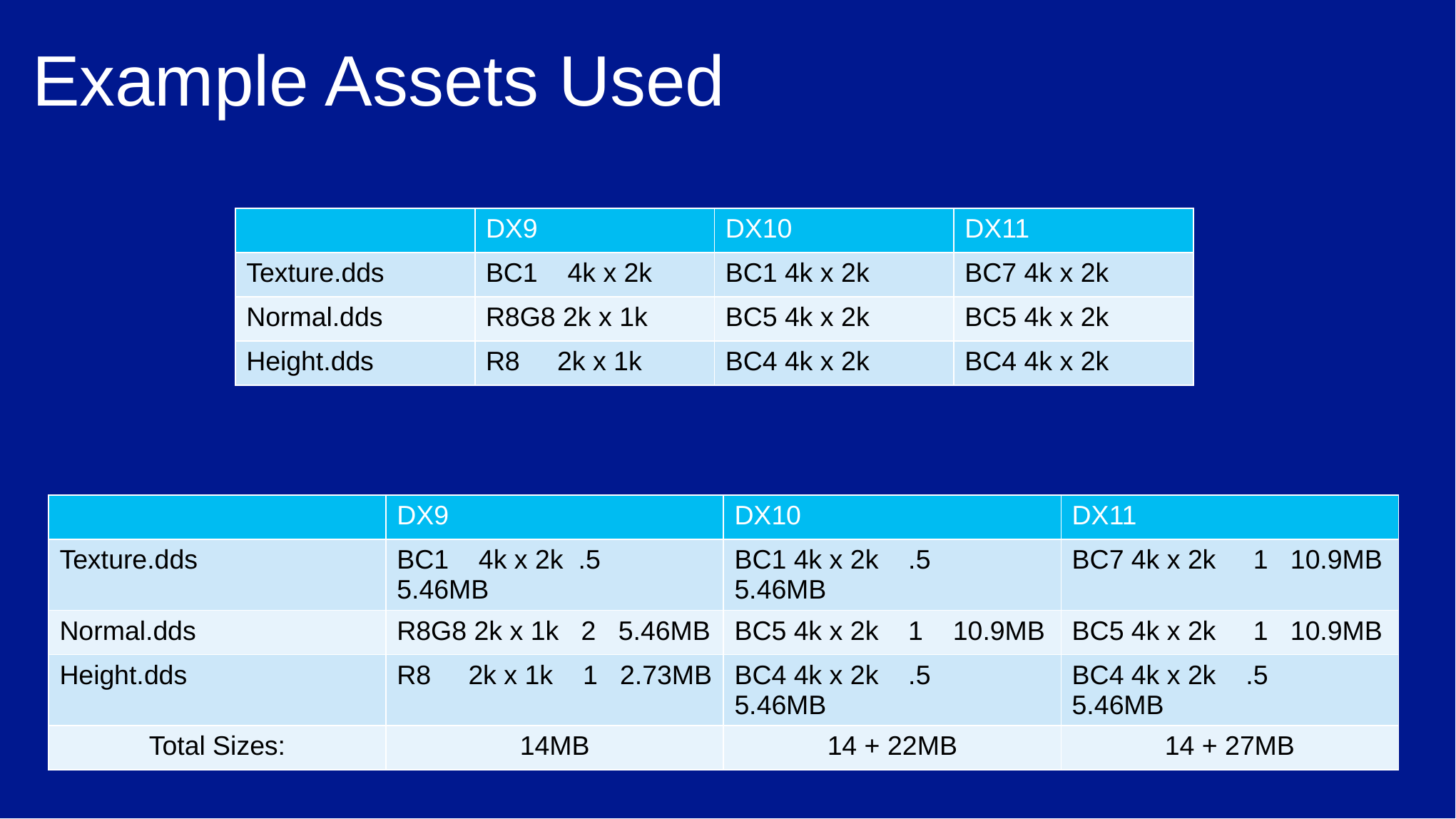

# Example Assets Used
|  | DX9 | DX10 | DX11 |
| --- | --- | --- | --- |
| Texture.dds | BC1 4k x 2k | BC1 4k x 2k | BC7 4k x 2k |
| Normal.dds | R8G8 2k x 1k | BC5 4k x 2k | BC5 4k x 2k |
| Height.dds | R8 2k x 1k | BC4 4k x 2k | BC4 4k x 2k |
|  | DX9 | DX10 | DX11 |
| --- | --- | --- | --- |
| Texture.dds | BC1 4k x 2k .5 5.46MB | BC1 4k x 2k .5 5.46MB | BC7 4k x 2k 1 10.9MB |
| Normal.dds | R8G8 2k x 1k 2 5.46MB | BC5 4k x 2k 1 10.9MB | BC5 4k x 2k 1 10.9MB |
| Height.dds | R8 2k x 1k 1 2.73MB | BC4 4k x 2k .5 5.46MB | BC4 4k x 2k .5 5.46MB |
| Total Sizes: | 14MB | 14 + 22MB | 14 + 27MB |